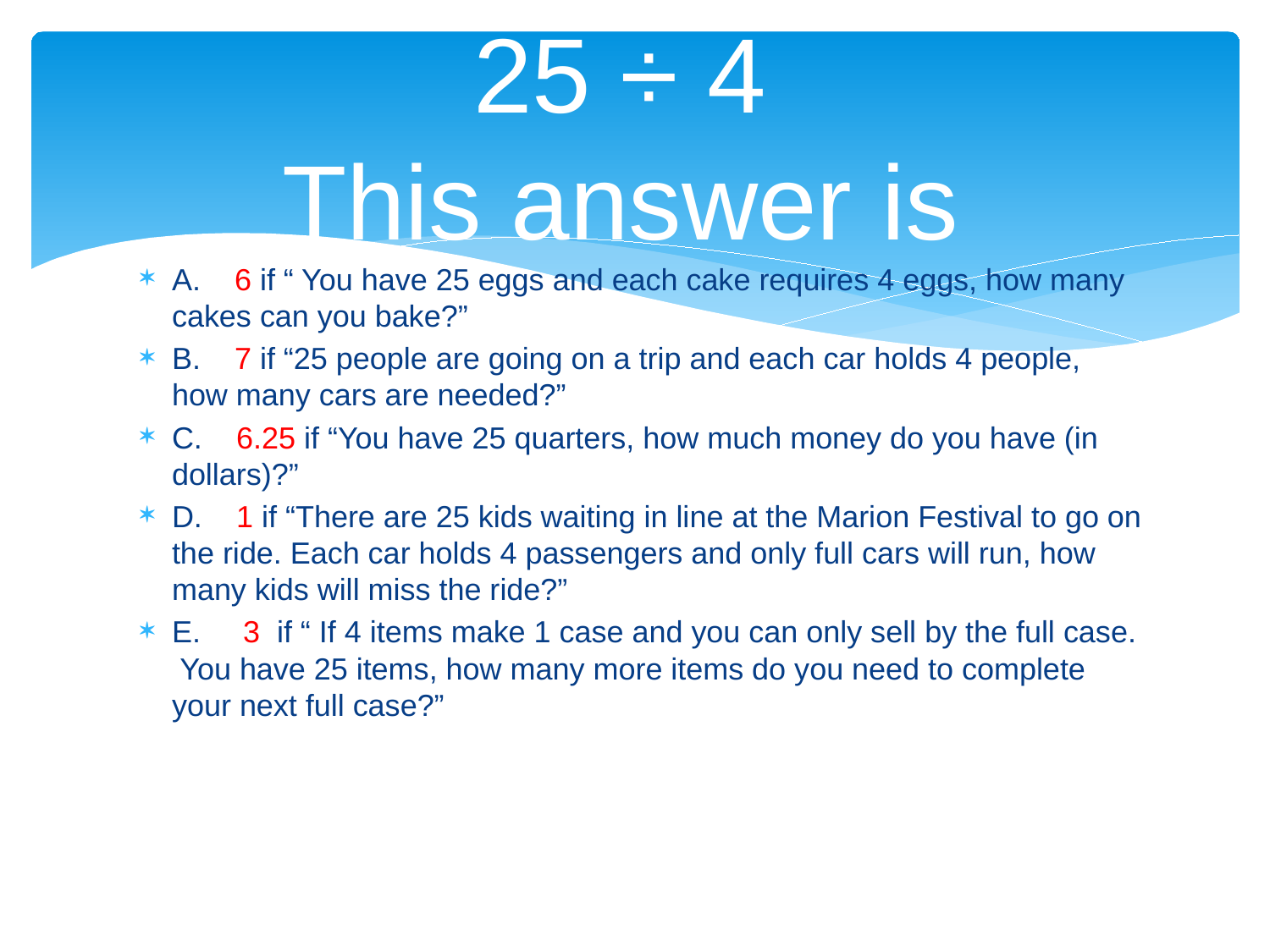

# 25 ÷ 4 This answer is
A.    6 if “ You have 25 eggs and each cake requires 4 eggs, how many cakes can you bake?”
B.    7 if “25 people are going on a trip and each car holds 4 people, how many cars are needed?”
C.    6.25 if “You have 25 quarters, how much money do you have (in dollars)?”
D.    1 if “There are 25 kids waiting in line at the Marion Festival to go on the ride. Each car holds 4 passengers and only full cars will run, how many kids will miss the ride?”
E.     3  if “ If 4 items make 1 case and you can only sell by the full case.  You have 25 items, how many more items do you need to complete your next full case?”